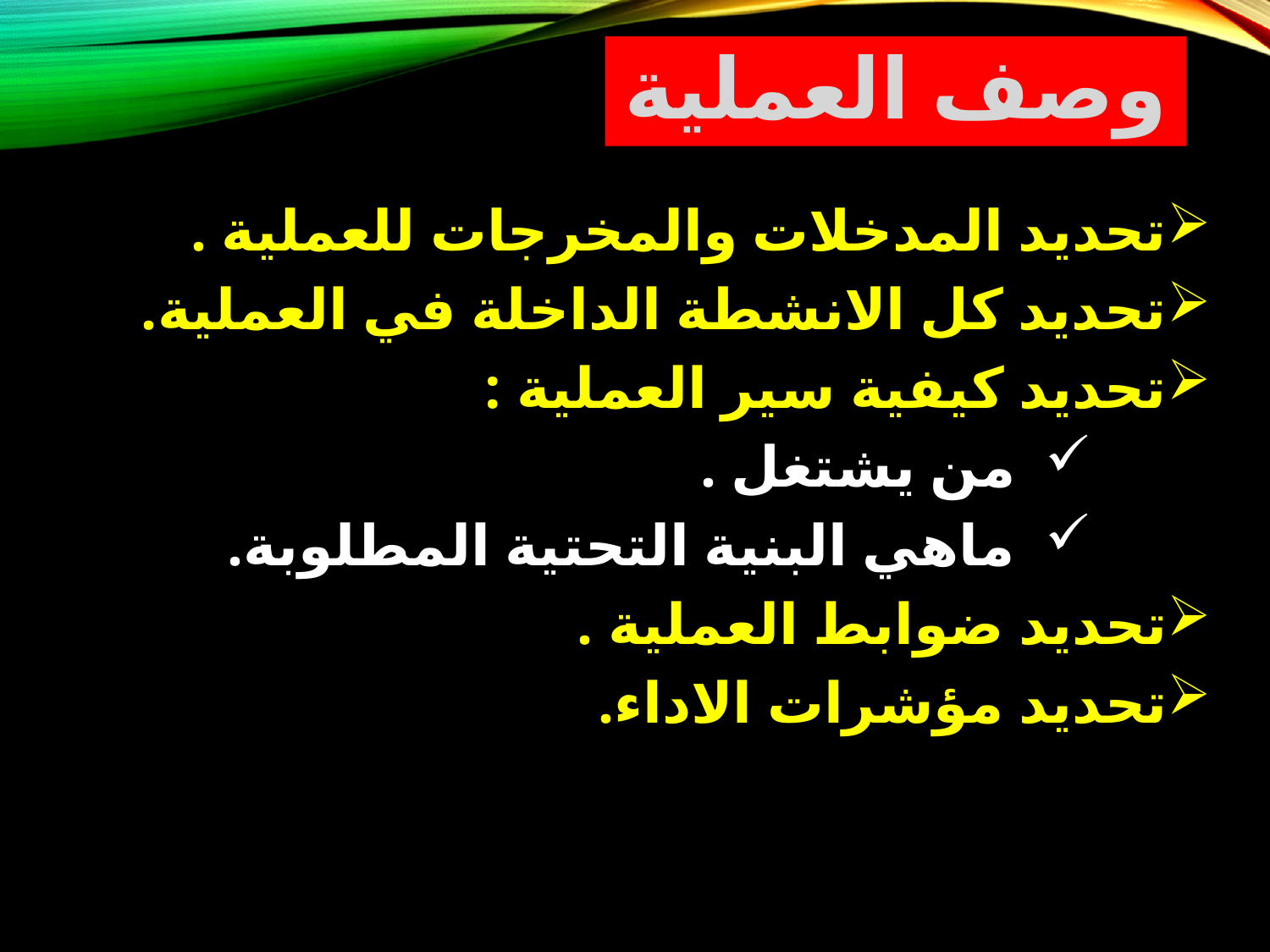

# وصف العملية
تحديد المدخلات والمخرجات للعملية .
تحديد كل الانشطة الداخلة في العملية.
تحديد كيفية سير العملية :
  من يشتغل .
  ماهي البنية التحتية المطلوبة.
تحديد ضوابط العملية .
تحديد مؤشرات الاداء.